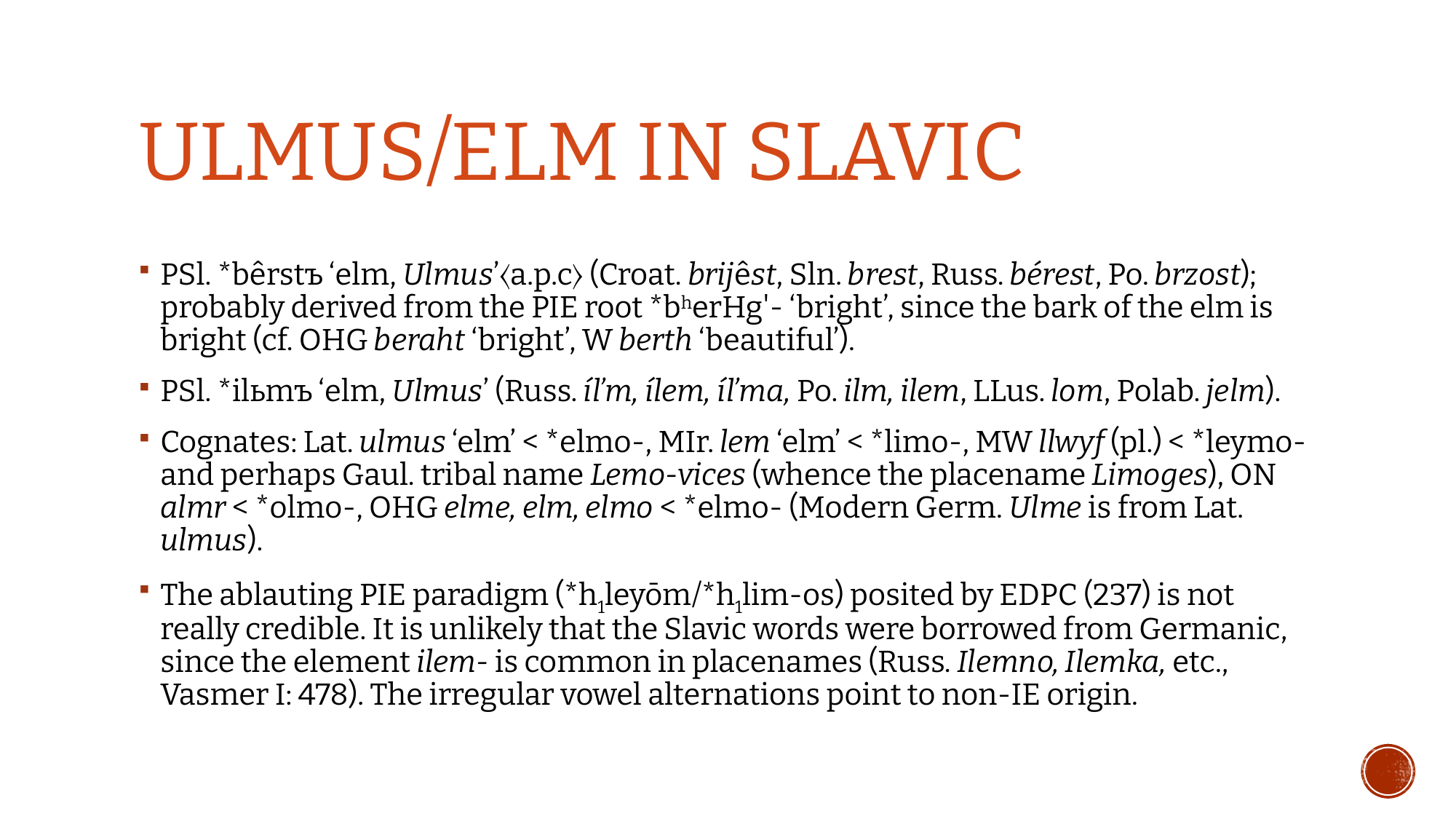

# Ulmus/elm in slavic
PSl. *bêrstъ ‘elm, Ulmus’〈a.p.c〉 (Croat. brijêst, Sln. brest, Russ. bérest, Po. brzost); probably derived from the PIE root *bherHg'- ‘bright’, since the bark of the elm is bright (cf. OHG beraht ‘bright’, W berth ‘beautiful’).
PSl. *ilьmъ ‘elm, Ulmus’ (Russ. íl’m, ílem, íl’ma, Po. ilm, ilem, LLus. lom, Polab. jelm).
Cognates: Lat. ulmus ‘elm’ < *elmo-, MIr. lem ‘elm’ < *limo-, MW llwyf (pl.) < *leymo- and perhaps Gaul. tribal name Lemo-vices (whence the placename Limoges), ON almr < *olmo-, OHG elme, elm, elmo < *elmo- (Modern Germ. Ulme is from Lat. ulmus).
The ablauting PIE paradigm (*h1leyōm/*h1lim-os) posited by EDPC (237) is not really credible. It is unlikely that the Slavic words were borrowed from Germanic, since the element ilem- is common in placenames (Russ. Ilemno, Ilemka, etc., Vasmer I: 478). The irregular vowel alternations point to non-IE origin.